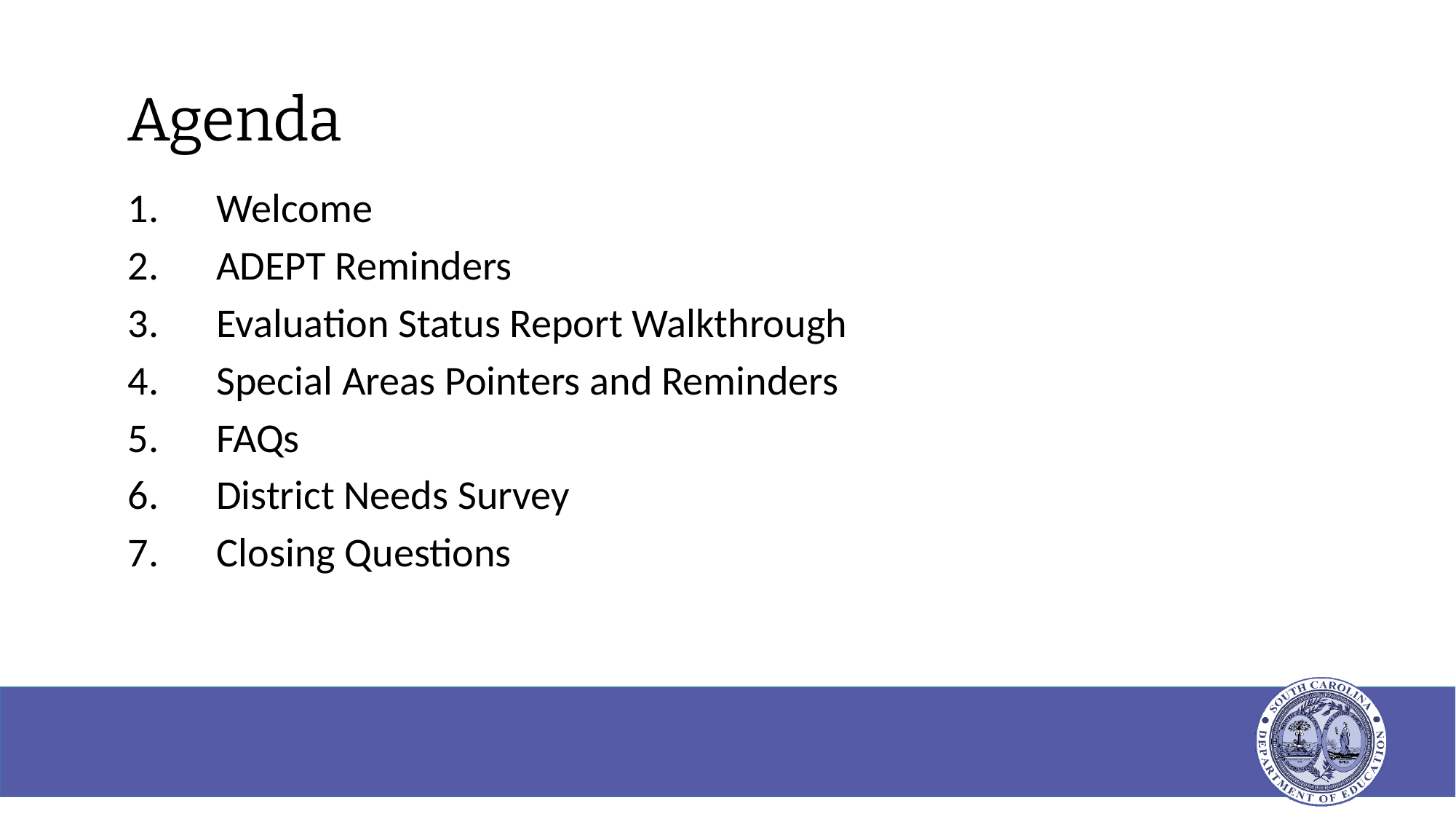

# Agenda

Welcome
ADEPT Reminders
Evaluation Status Report Walkthrough
Special Areas Pointers and Reminders
FAQs
District Needs Survey
Closing Questions